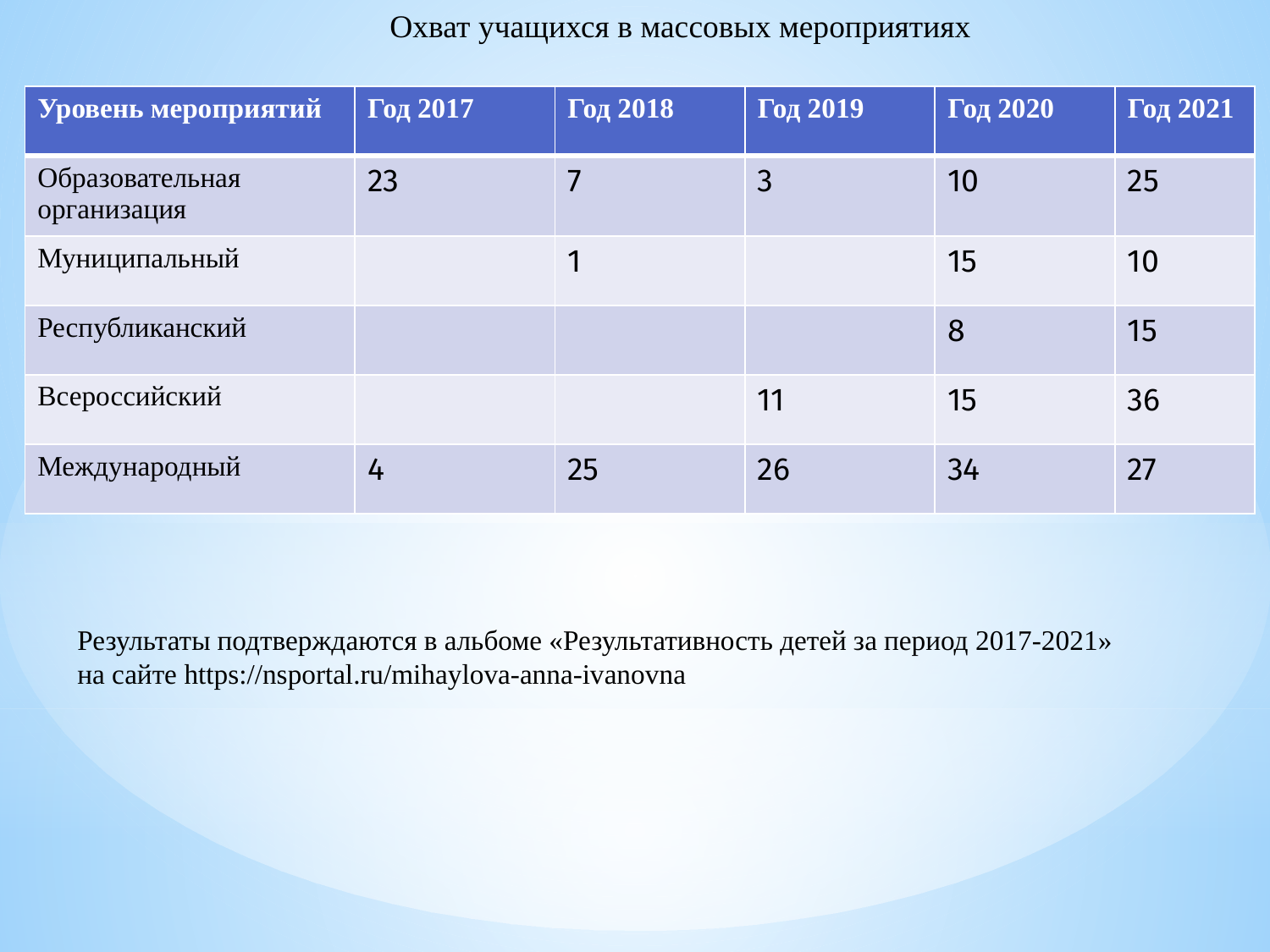

Охват учащихся в массовых мероприятиях
| Уровень мероприятий | Год 2017 | Год 2018 | Год 2019 | Год 2020 | Год 2021 |
| --- | --- | --- | --- | --- | --- |
| Образовательная организация | 23 | 7 | 3 | 10 | 25 |
| Муниципальный |  | 1 |  | 15 | 10 |
| Республиканский |  |  |  | 8 | 15 |
| Всероссийский |  |  | 11 | 15 | 36 |
| Международный | 4 | 25 | 26 | 34 | 27 |
Результаты подтверждаются в альбоме «Результативность детей за период 2017-2021»
на сайте https://nsportal.ru/mihaylova-anna-ivanovna